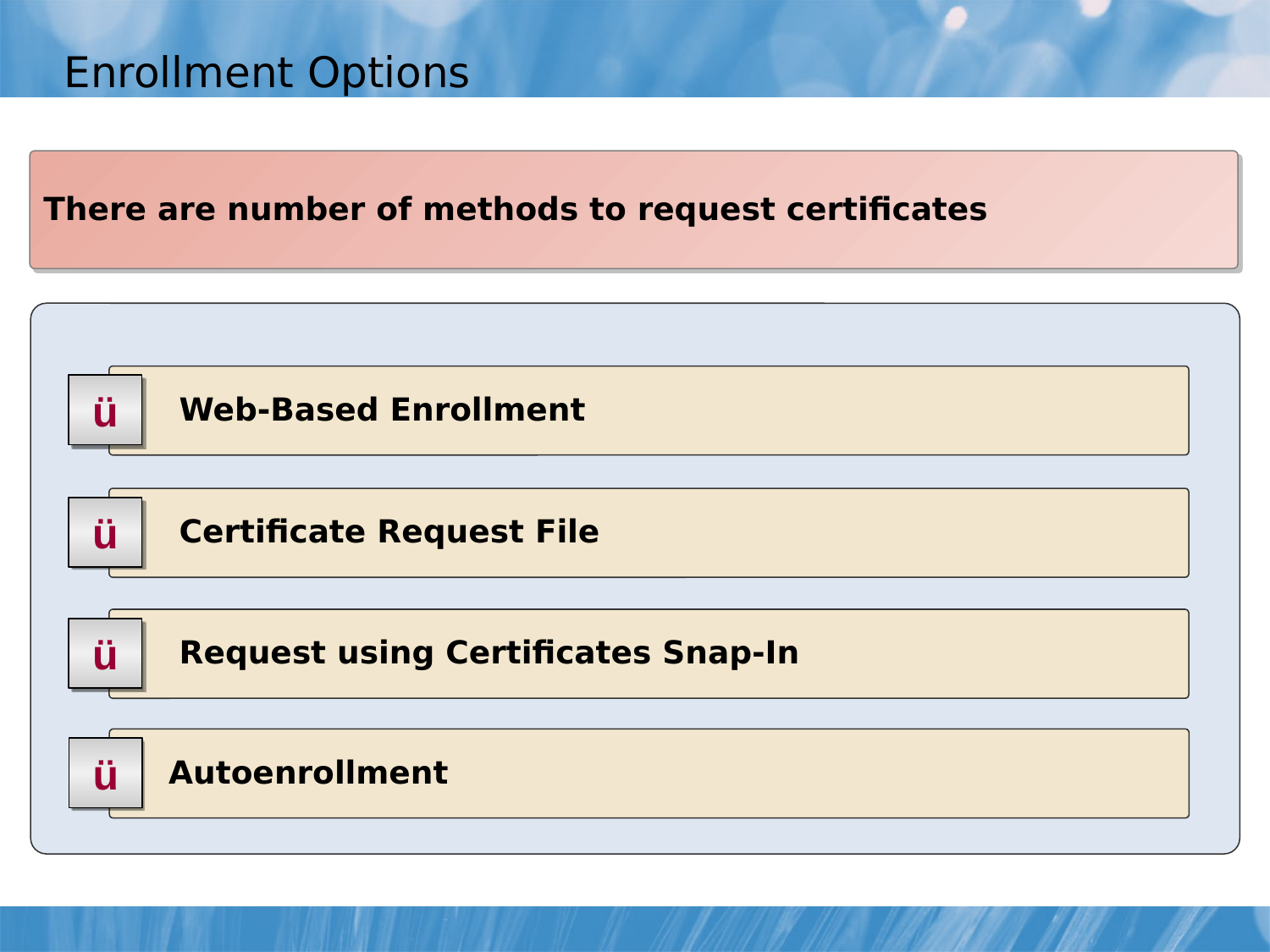

# Enrollment Options
There are number of methods to request certificates

	   Web-Based Enrollment
ü
	   Certificate Request File
ü
	   Request using Certificates Snap-In
ü
	  Autoenrollment
ü